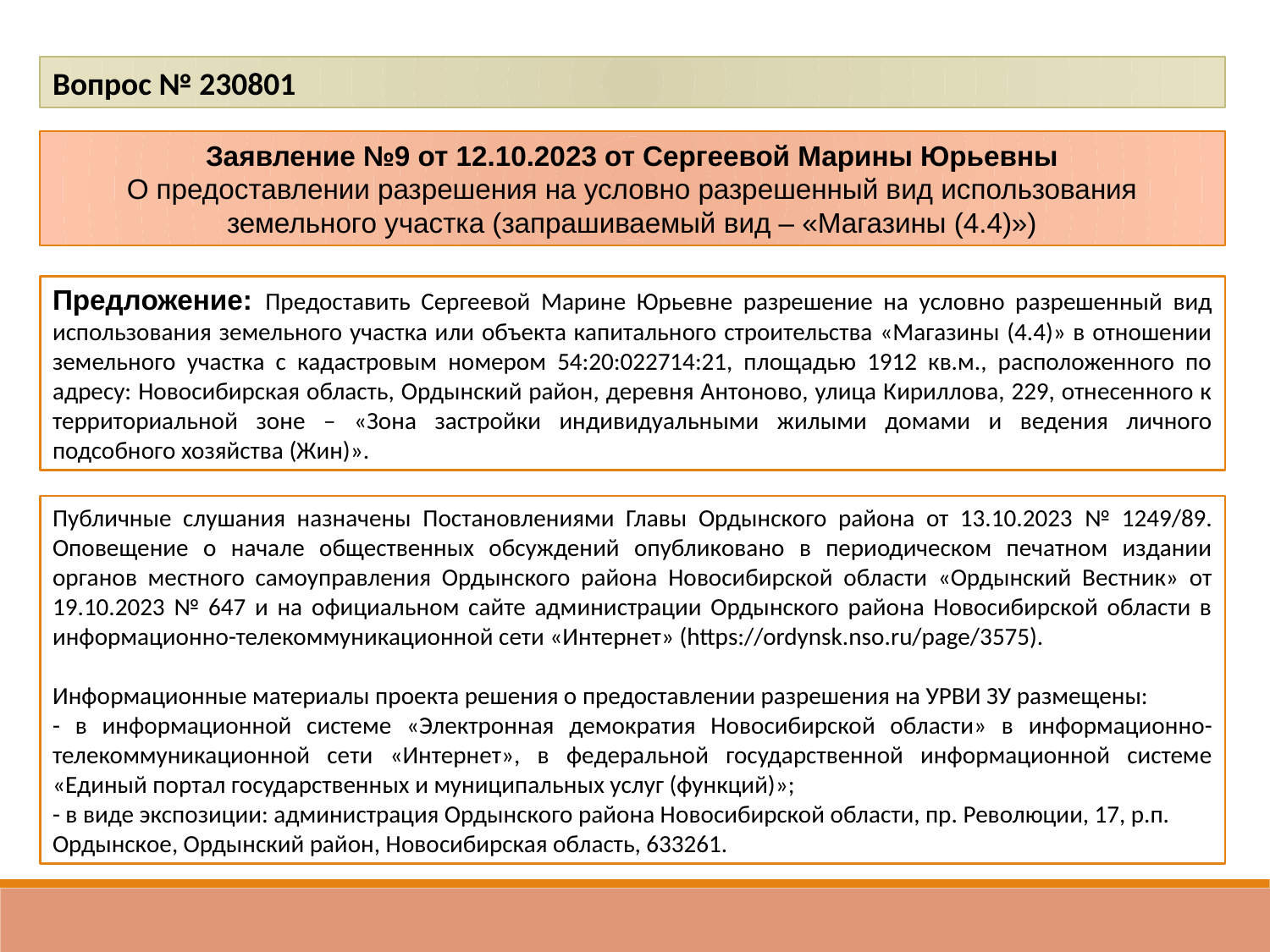

Вопрос № 230801
Заявление №9 от 12.10.2023 от Сергеевой Марины Юрьевны
О предоставлении разрешения на условно разрешенный вид использования земельного участка (запрашиваемый вид – «Магазины (4.4)»)

Предложение: Предоставить Сергеевой Марине Юрьевне разрешение на условно разрешенный вид использования земельного участка или объекта капитального строительства «Магазины (4.4)» в отношении земельного участка с кадастровым номером 54:20:022714:21, площадью 1912 кв.м., расположенного по адресу: Новосибирская область, Ордынский район, деревня Антоново, улица Кириллова, 229, отнесенного к территориальной зоне – «Зона застройки индивидуальными жилыми домами и ведения личного подсобного хозяйства (Жин)».
Публичные слушания назначены Постановлениями Главы Ордынского района от 13.10.2023 № 1249/89. Оповещение о начале общественных обсуждений опубликовано в периодическом печатном издании органов местного самоуправления Ордынского района Новосибирской области «Ордынский Вестник» от 19.10.2023 № 647 и на официальном сайте администрации Ордынского района Новосибирской области в информационно-телекоммуникационной сети «Интернет» (https://ordynsk.nso.ru/page/3575).

Информационные материалы проекта решения о предоставлении разрешения на УРВИ ЗУ размещены:
- в информационной системе «Электронная демократия Новосибирской области» в информационно-телекоммуникационной сети «Интернет», в федеральной государственной информационной системе «Единый портал государственных и муниципальных услуг (функций)»;
- в виде экспозиции: администрация Ордынского района Новосибирской области, пр. Революции, 17, р.п. Ордынское, Ордынский район, Новосибирская область, 633261.